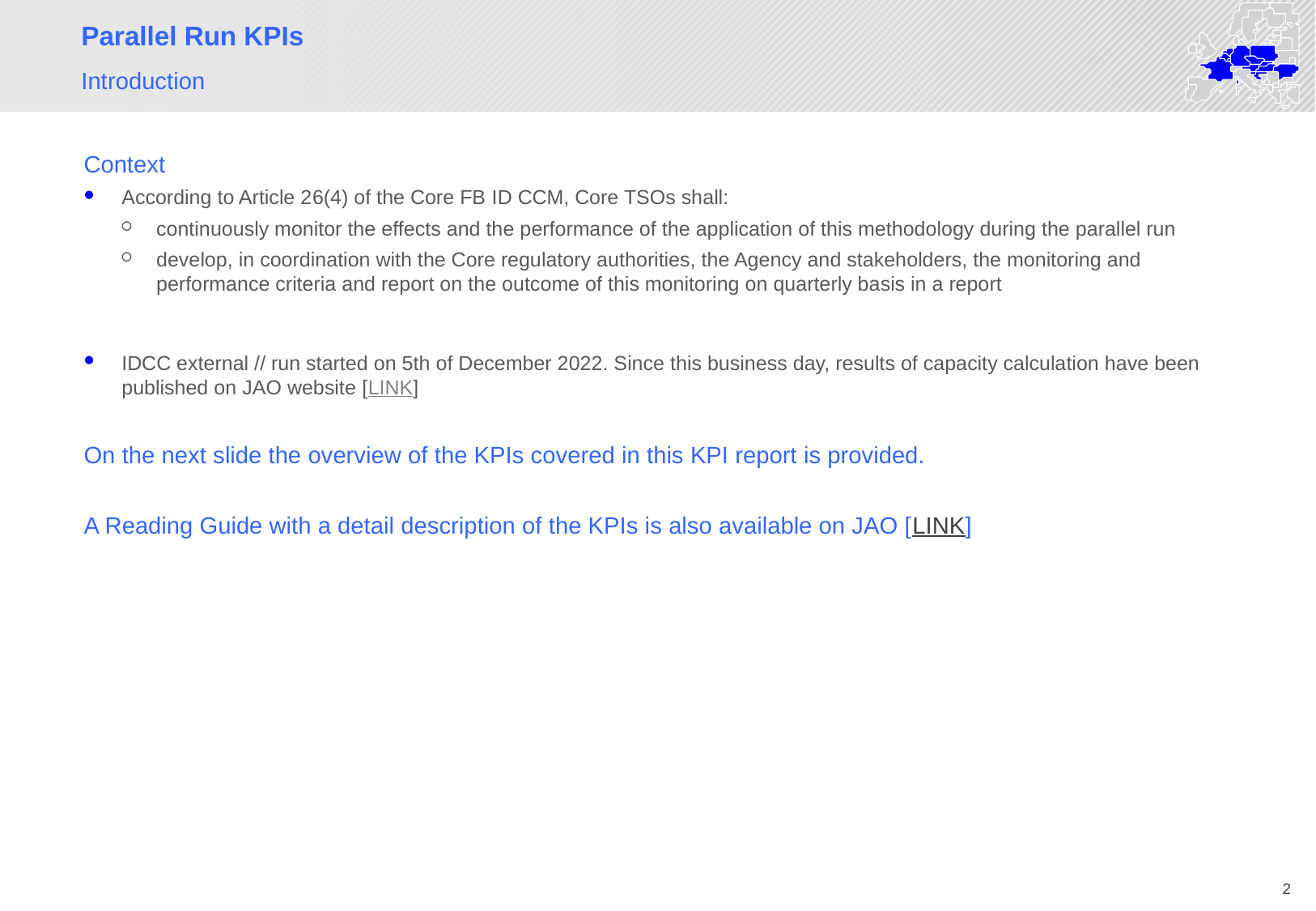

# Parallel Run KPIs
Introduction
Context
According to Article 26(4) of the Core FB ID CCM, Core TSOs shall:
continuously monitor the effects and the performance of the application of this methodology during the parallel run
develop, in coordination with the Core regulatory authorities, the Agency and stakeholders, the monitoring and performance criteria and report on the outcome of this monitoring on quarterly basis in a report

IDCC external // run started on 5th of December 2022. Since this business day, results of capacity calculation have been published on JAO website [LINK]

On the next slide the overview of the KPIs covered in this KPI report is provided.

A Reading Guide with a detail description of the KPIs is also available on JAO [LINK]
2